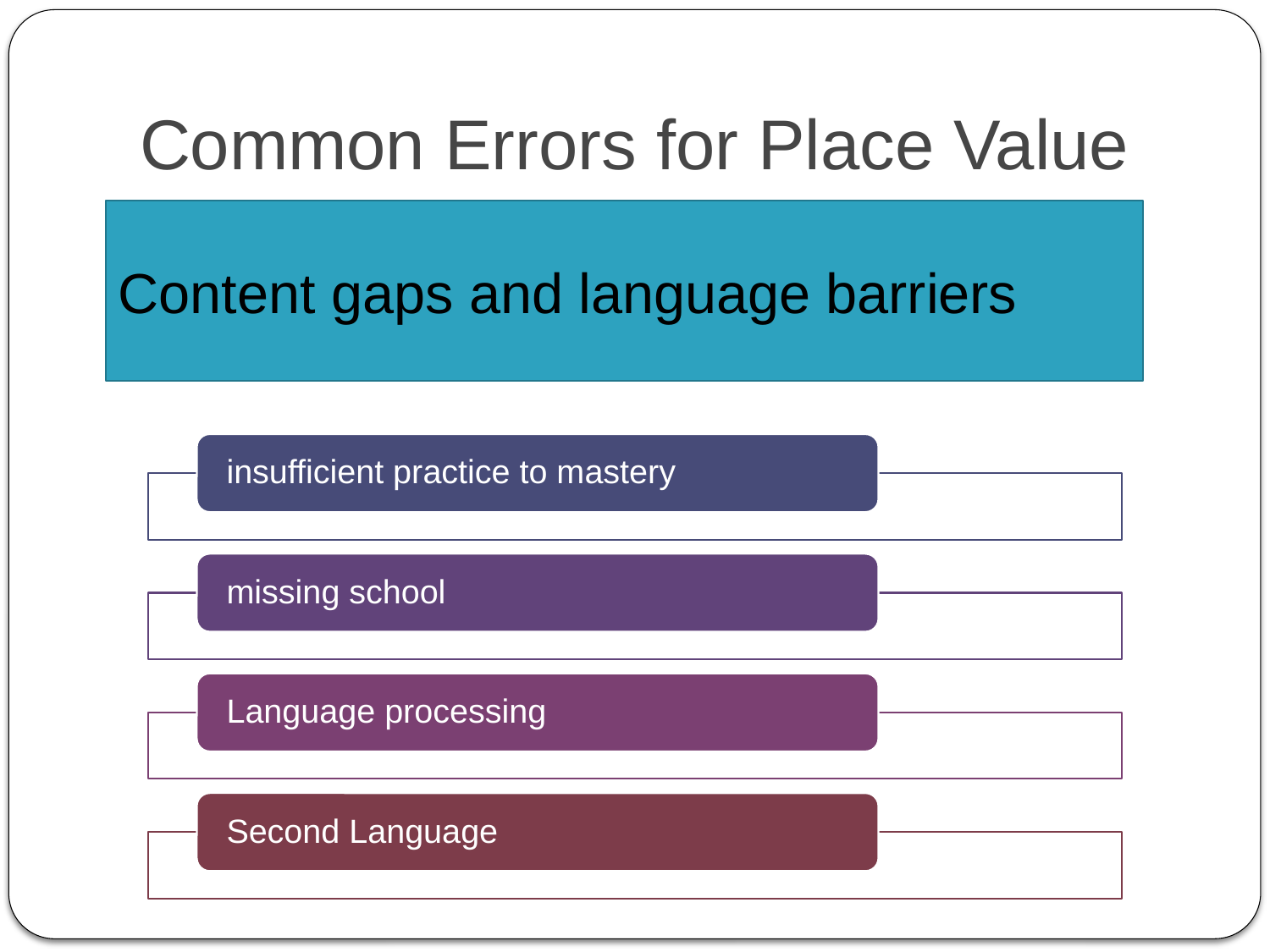

# Common Errors for Place Value
Content gaps and language barriers
insufficient practice to mastery
missing school
Language processing
Second Language